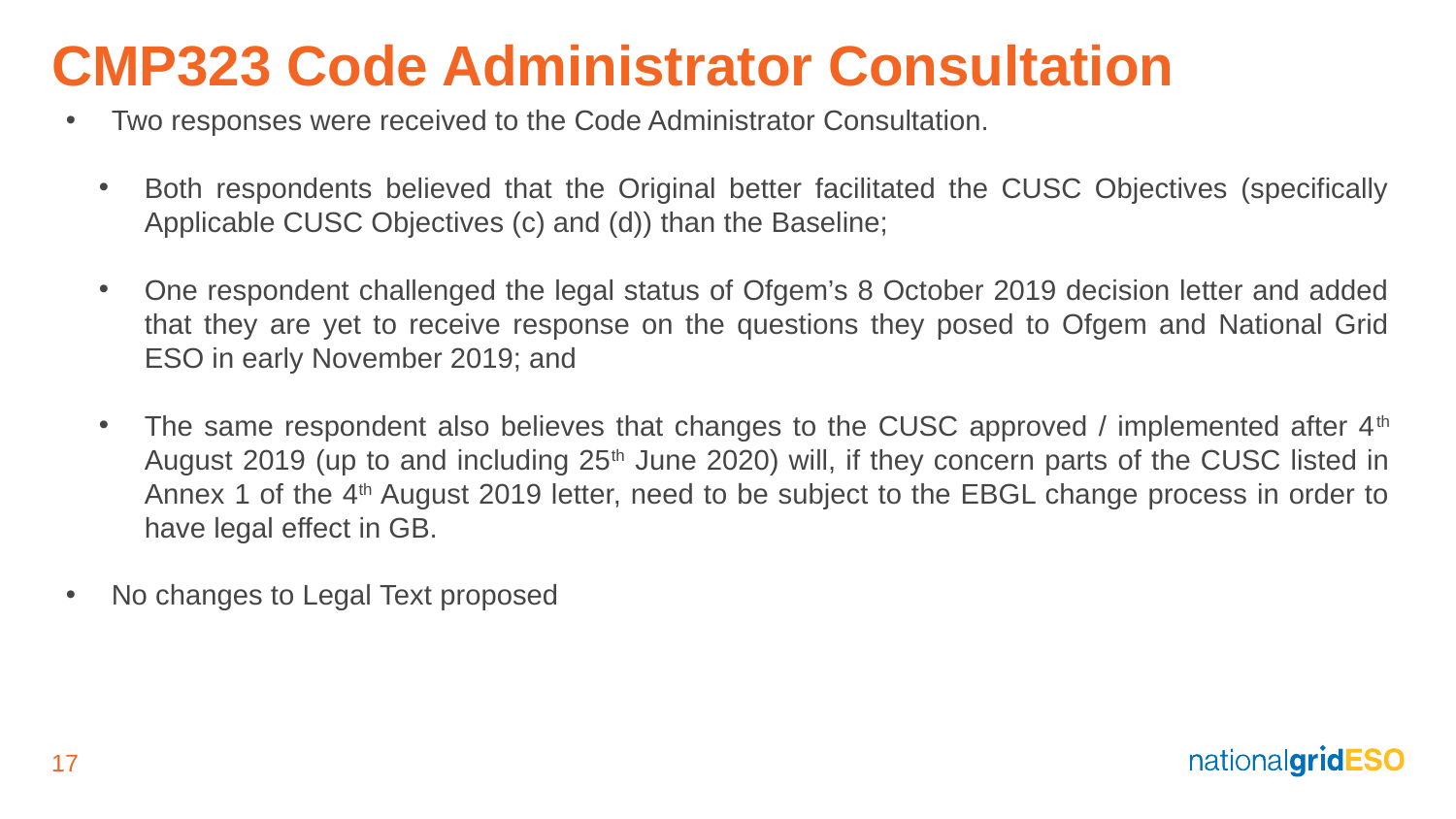

# CMP323 Code Administrator Consultation
Two responses were received to the Code Administrator Consultation.

Both respondents believed that the Original better facilitated the CUSC Objectives (specifically Applicable CUSC Objectives (c) and (d)) than the Baseline;

One respondent challenged the legal status of Ofgem’s 8 October 2019 decision letter and added that they are yet to receive response on the questions they posed to Ofgem and National Grid ESO in early November 2019; and

The same respondent also believes that changes to the CUSC approved / implemented after 4th August 2019 (up to and including 25th June 2020) will, if they concern parts of the CUSC listed in Annex 1 of the 4th August 2019 letter, need to be subject to the EBGL change process in order to have legal effect in GB.

No changes to Legal Text proposed